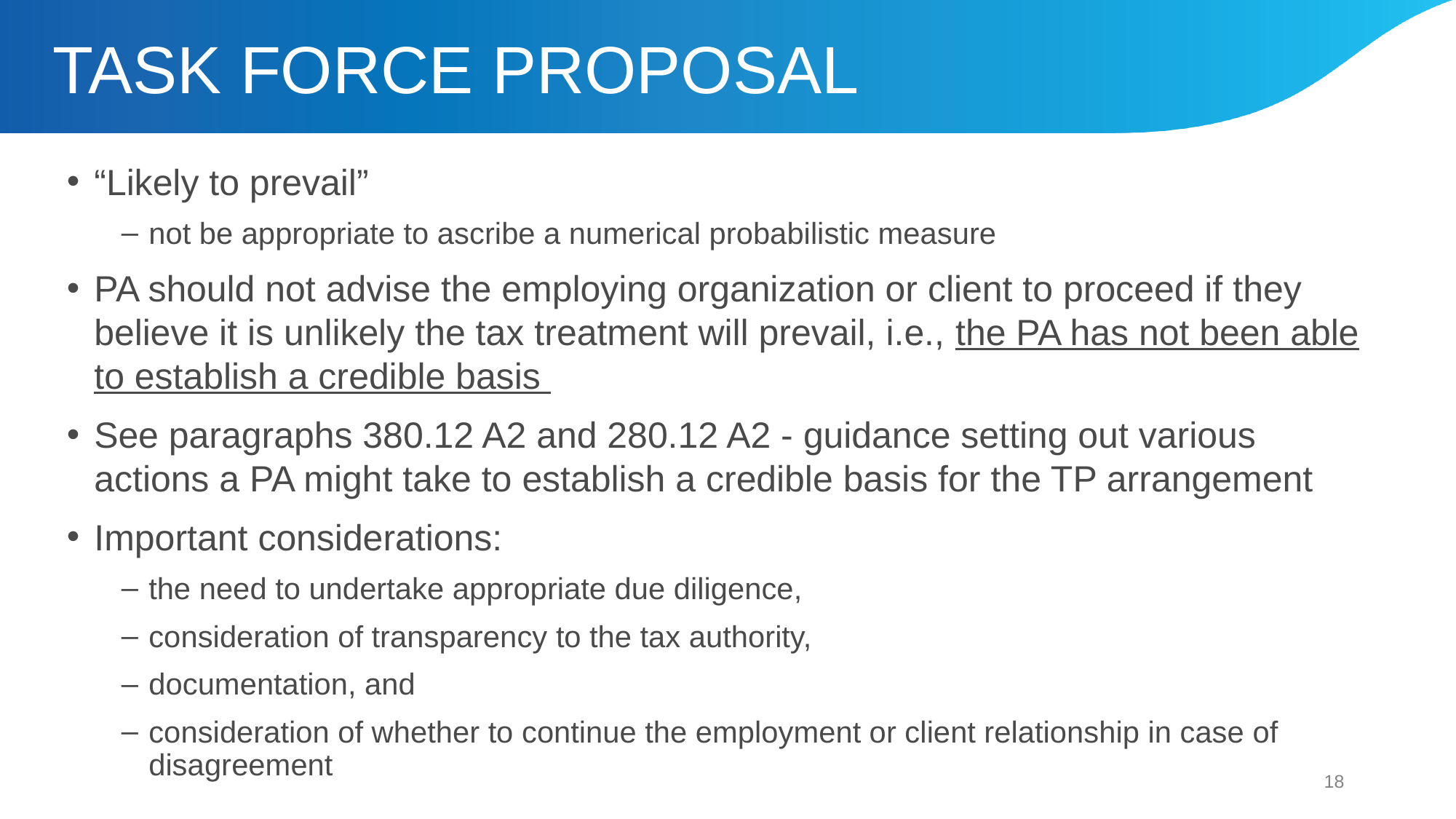

# TASK FORCE PROPOSAL
“Likely to prevail”
not be appropriate to ascribe a numerical probabilistic measure
PA should not advise the employing organization or client to proceed if they believe it is unlikely the tax treatment will prevail, i.e., the PA has not been able to establish a credible basis
See paragraphs 380.12 A2 and 280.12 A2 - guidance setting out various actions a PA might take to establish a credible basis for the TP arrangement
Important considerations:
the need to undertake appropriate due diligence,
consideration of transparency to the tax authority,
documentation, and
consideration of whether to continue the employment or client relationship in case of disagreement

18